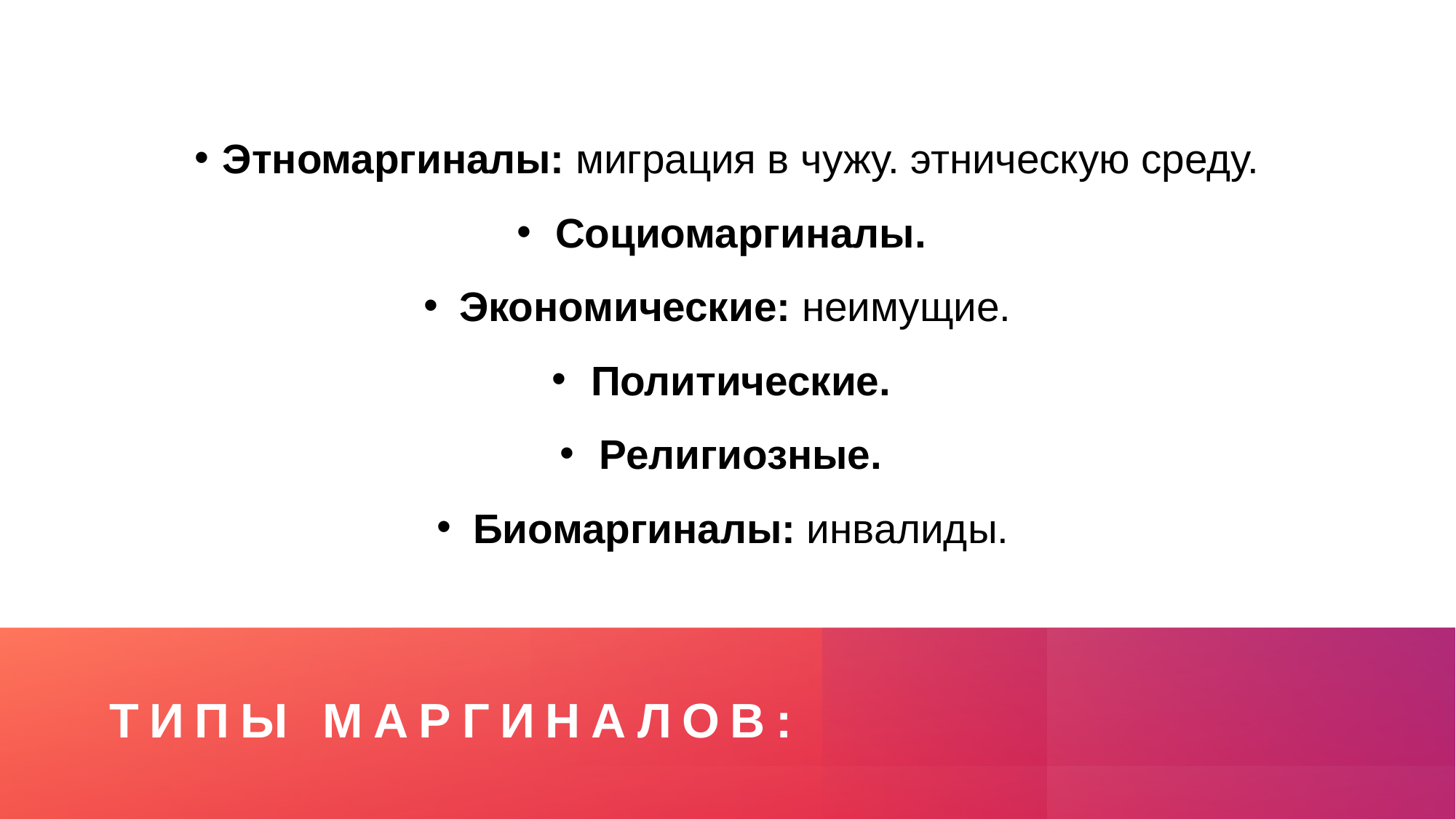

Этномаргиналы: миграция в чужу. этническую среду.
Социомаргиналы.
Экономические: неимущие.
Политические.
Религиозные.
Биомаргиналы: инвалиды.

# Типы маргиналов: